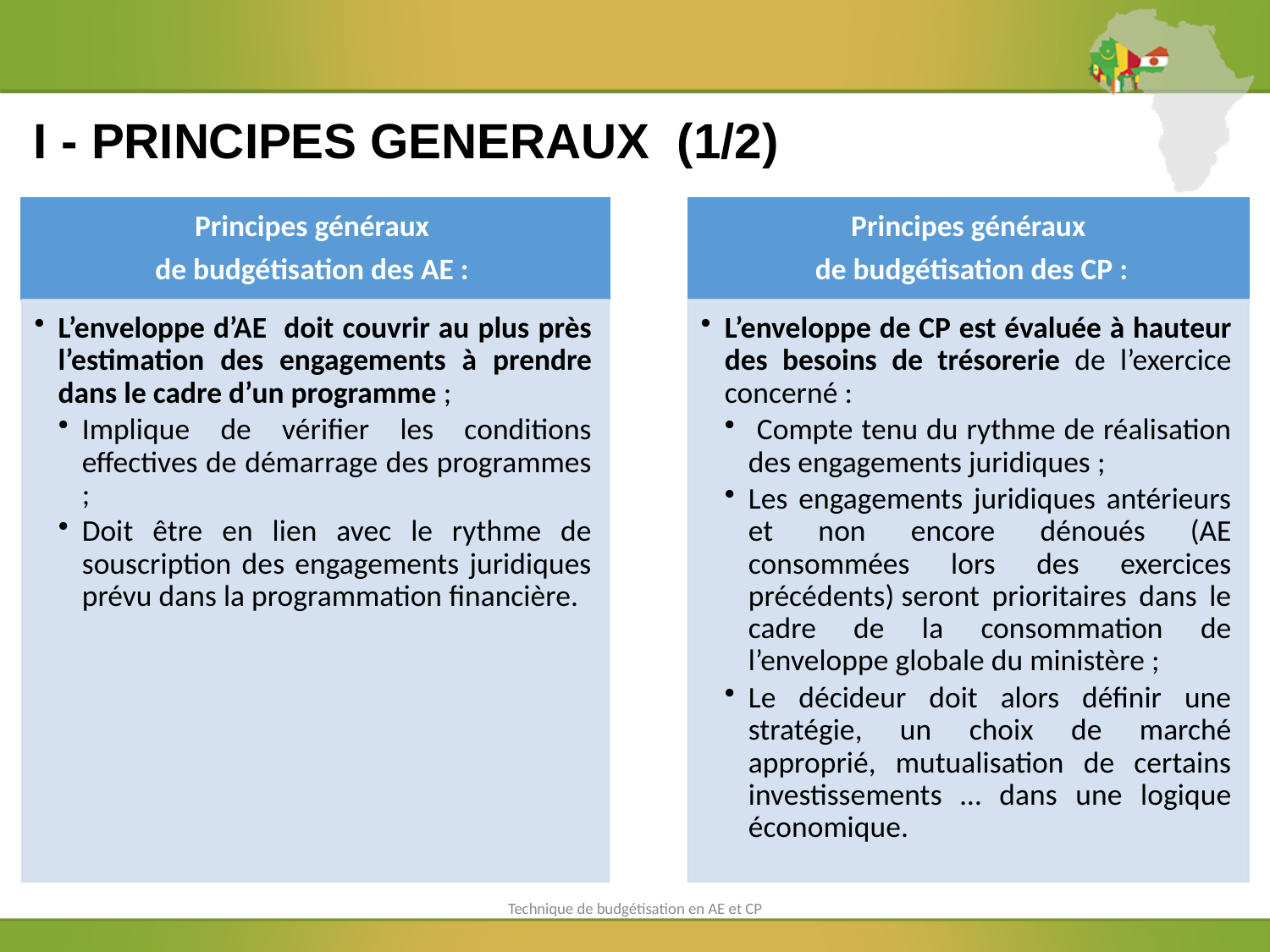

# I - PRINCIPES GENERAUX  (1/2)
Principes généraux
de budgétisation des AE :
L’enveloppe d’AE  doit couvrir au plus près l’estimation des engagements à prendre dans le cadre d’un programme ;
Implique de vérifier les conditions effectives de démarrage des programmes ;
Doit être en lien avec le rythme de souscription des engagements juridiques prévu dans la programmation financière.
Principes généraux
 de budgétisation des CP :
L’enveloppe de CP est évaluée à hauteur des besoins de trésorerie de l’exercice concerné :
 Compte tenu du rythme de réalisation des engagements juridiques ;
Les engagements juridiques antérieurs et non encore dénoués (AE consommées lors des exercices précédents) seront prioritaires dans le cadre de la consommation de l’enveloppe globale du ministère ;
Le décideur doit alors définir une stratégie, un choix de marché approprié, mutualisation de certains investissements … dans une logique économique.
Technique de budgétisation en AE et CP